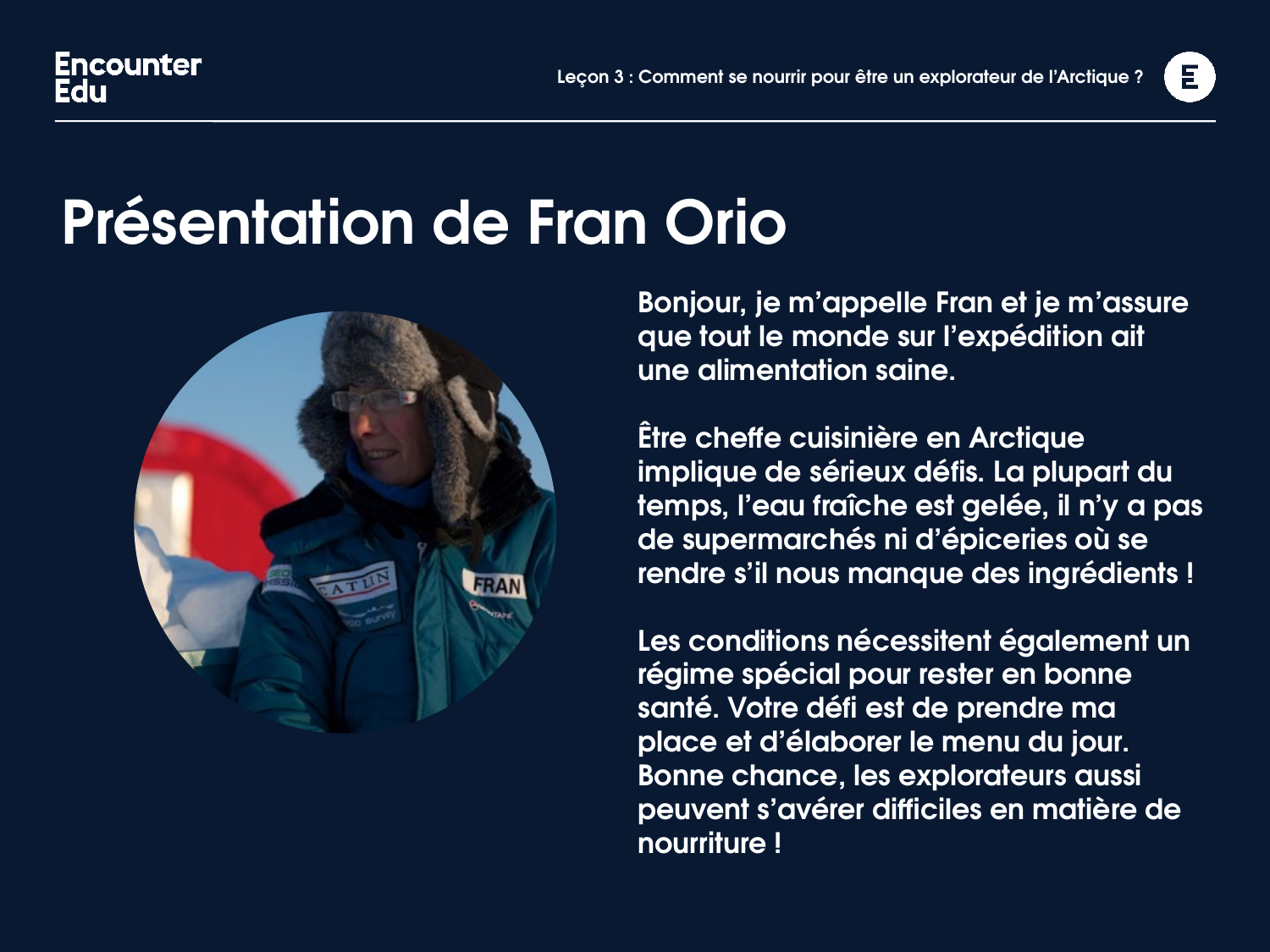

# Leçon 3 : Comment se nourrir pour être un explorateur de l’Arctique ?
Présentation de Fran Orio
Bonjour, je m’appelle Fran et je m’assure que tout le monde sur l’expédition ait une alimentation saine.
Être cheffe cuisinière en Arctique implique de sérieux défis. La plupart du temps, l’eau fraîche est gelée, il n’y a pas de supermarchés ni d’épiceries où se rendre s’il nous manque des ingrédients !
Les conditions nécessitent également un régime spécial pour rester en bonne santé. Votre défi est de prendre ma place et d’élaborer le menu du jour. Bonne chance, les explorateurs aussi peuvent s’avérer difficiles en matière de nourriture !